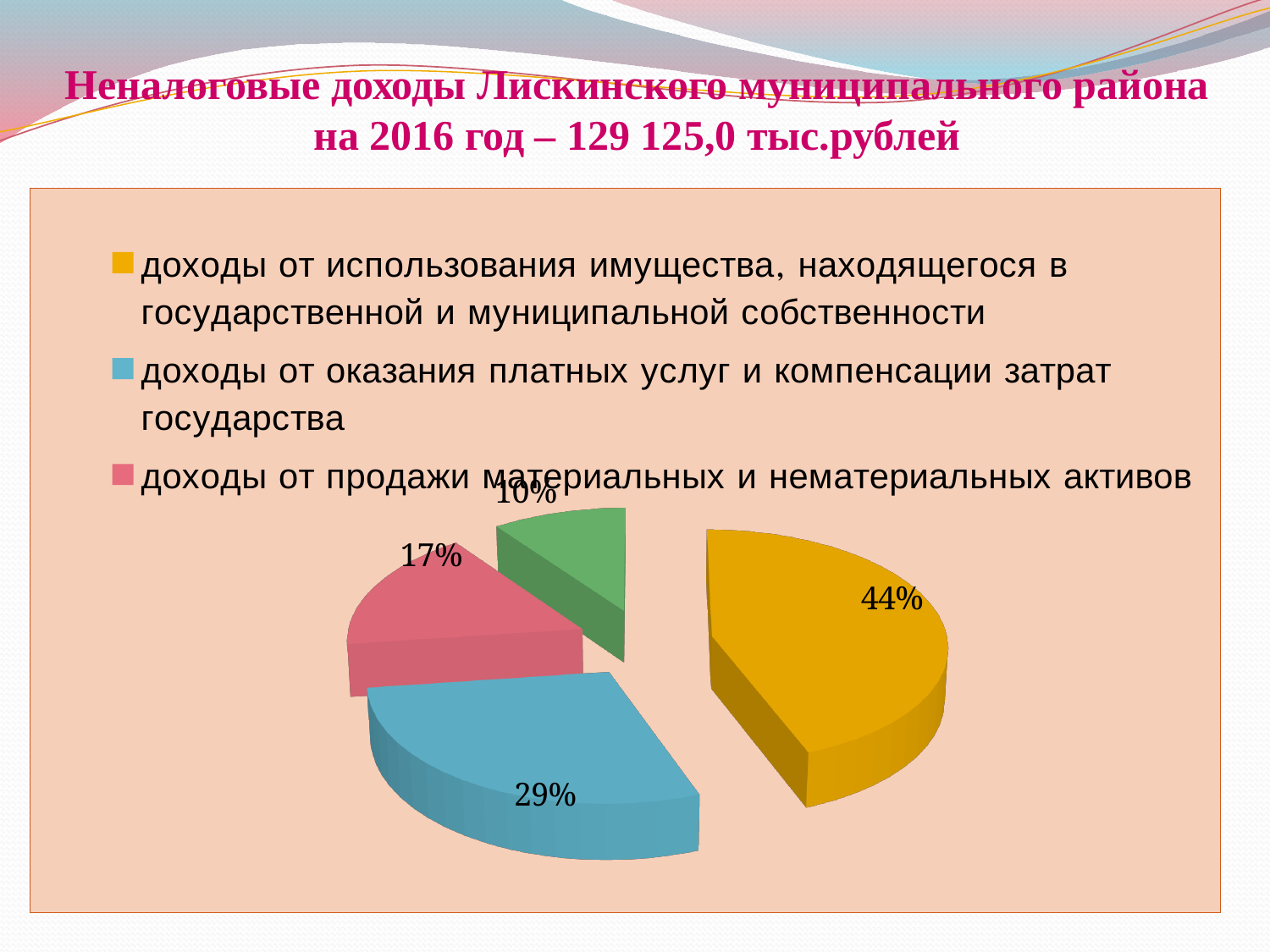

# Неналоговые доходы Лискинского муниципального района на 2016 год – 129 125,0 тыс.рублей

[unsupported chart]